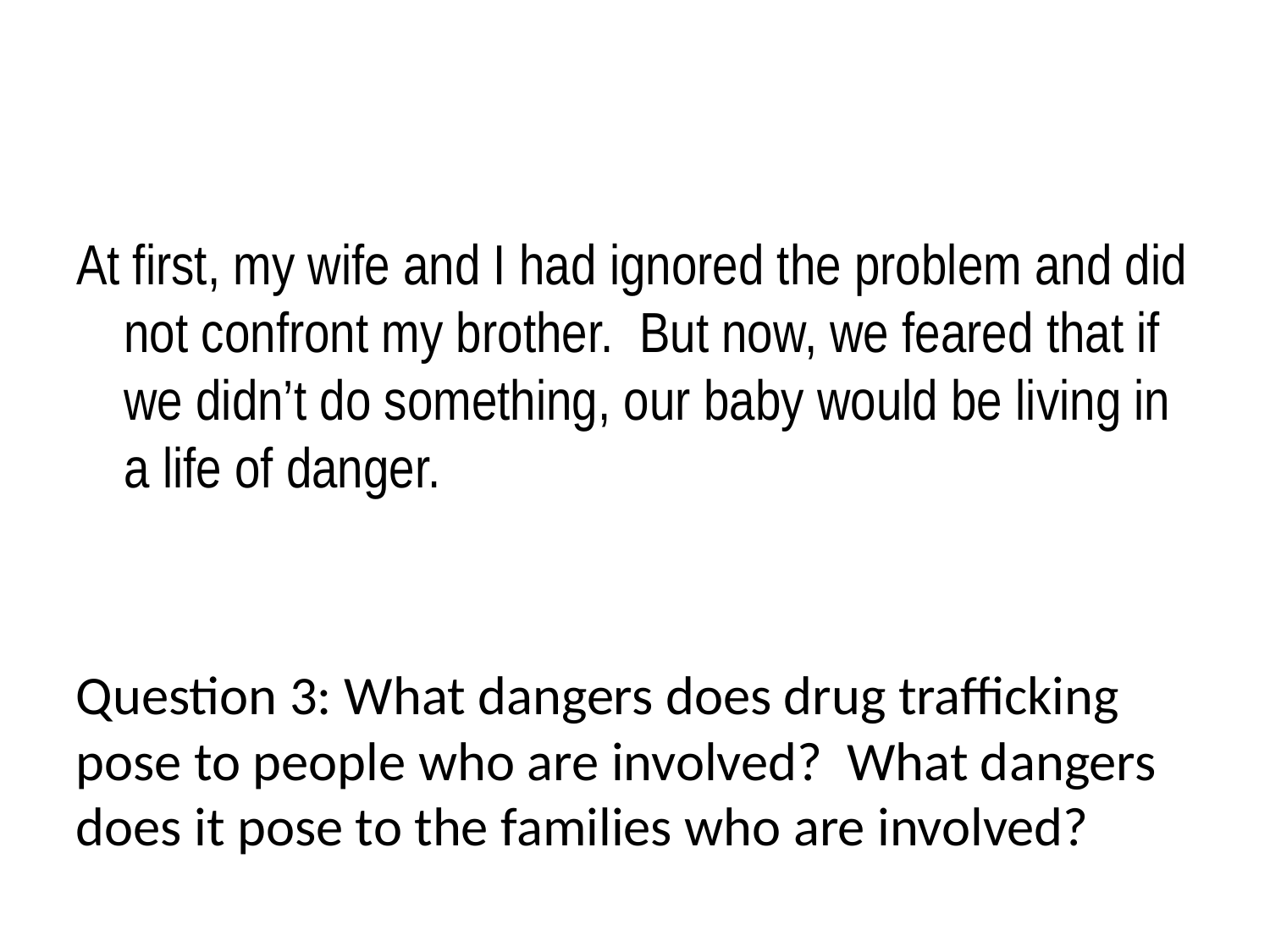

At first, my wife and I had ignored the problem and did not confront my brother.  But now, we feared that if we didn’t do something, our baby would be living in a life of danger.
Question 3: What dangers does drug trafficking pose to people who are involved?  What dangers does it pose to the families who are involved?